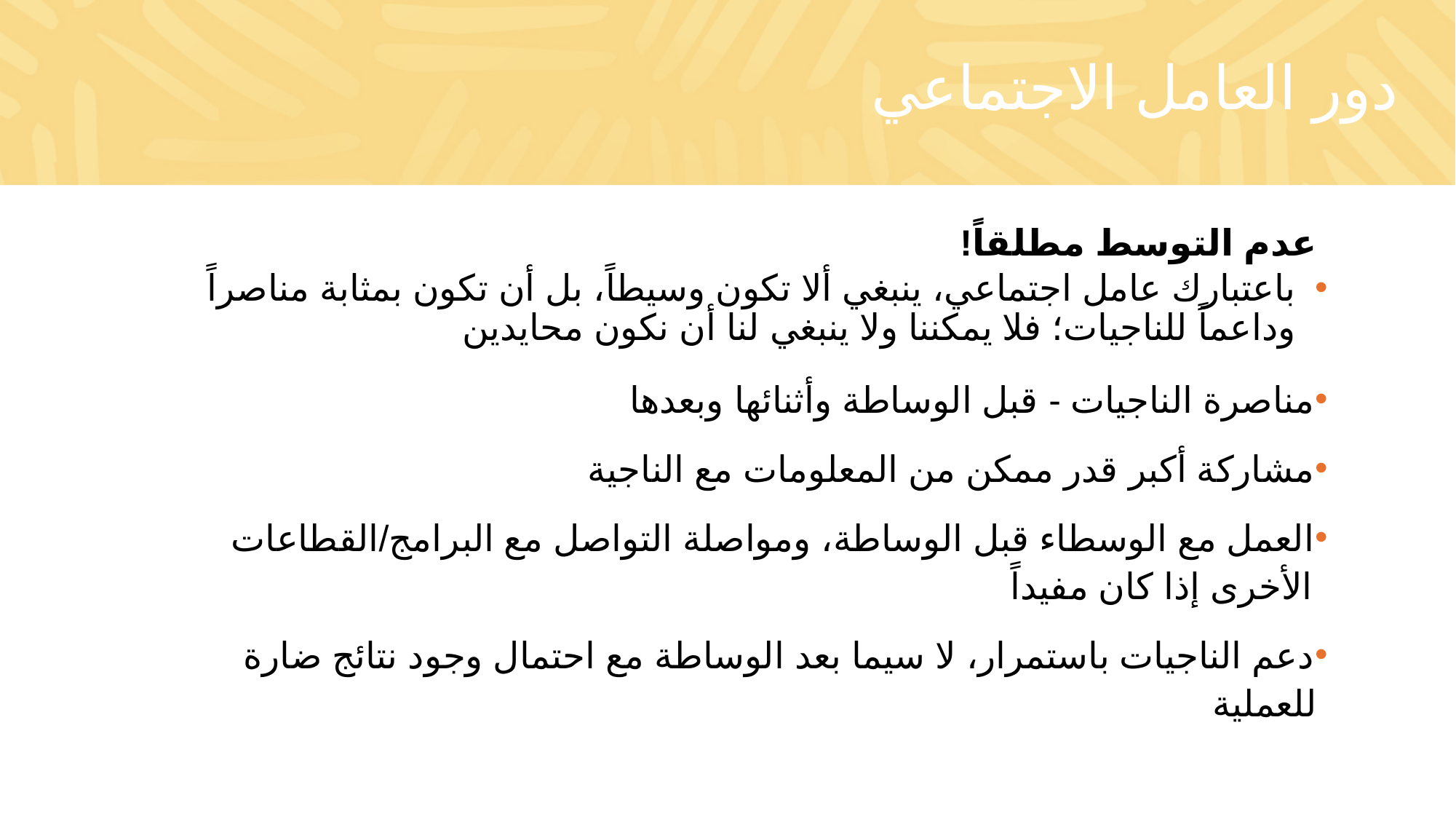

# دور العامل الاجتماعي
عدم التوسط مطلقاً!
باعتبارك عامل اجتماعي، ينبغي ألا تكون وسيطاً، بل أن تكون بمثابة مناصراً وداعماً للناجيات؛ فلا يمكننا ولا ينبغي لنا أن نكون محايدين
مناصرة الناجيات - قبل الوساطة وأثنائھا وبعدها
مشاركة أكبر قدر ممكن من المعلومات مع الناجية
العمل مع الوسطاء قبل الوساطة، ومواصلة التواصل مع البرامج/القطاعات الأخرى إذا كان مفيداً
دعم الناجيات باستمرار، لا سيما بعد الوساطة مع احتمال وجود نتائج ضارة للعملية